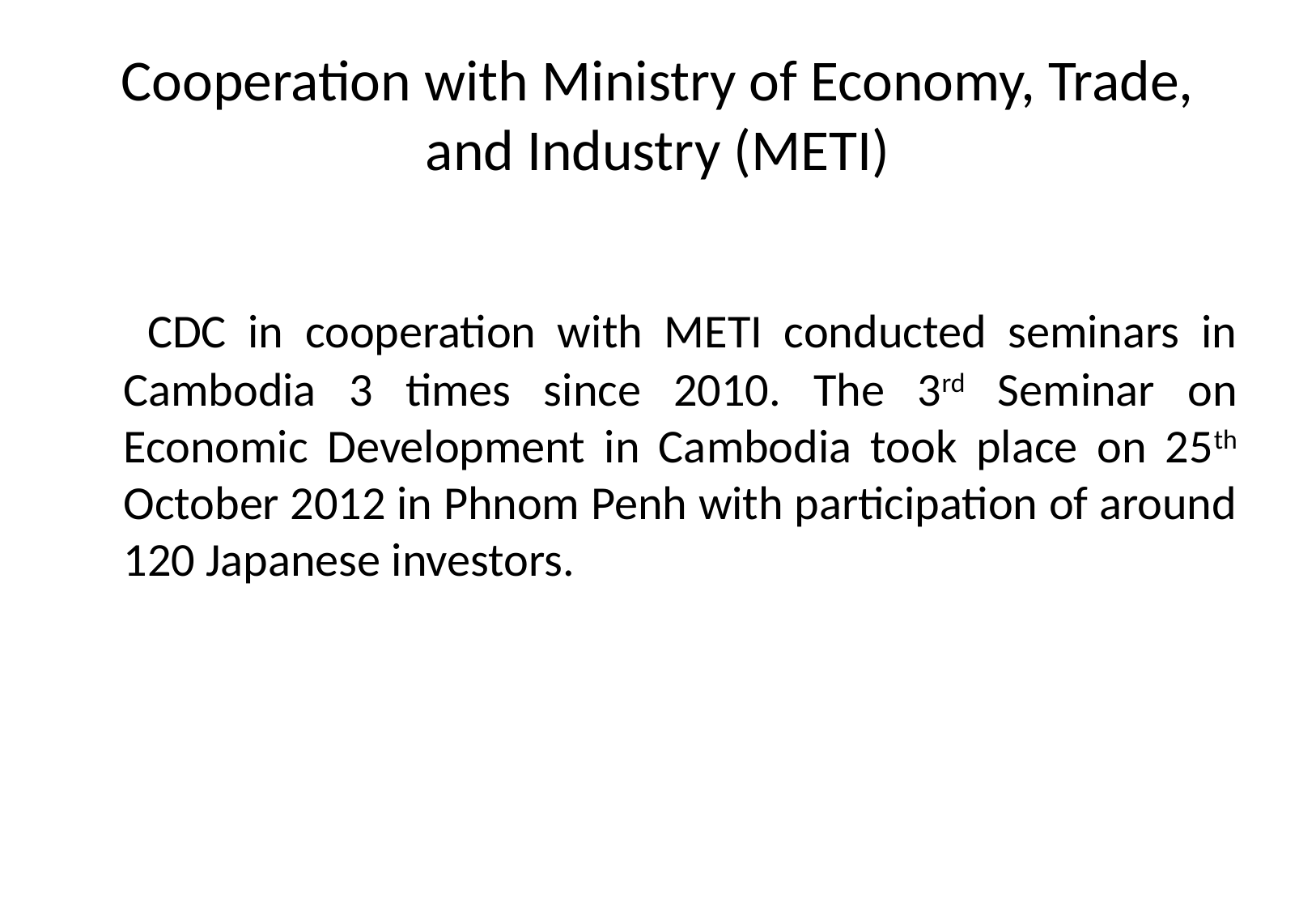

# Cooperation with Ministry of Economy, Trade, and Industry (METI)

   CDC in cooperation with METI conducted seminars in Cambodia 3 times since 2010. The 3rd Seminar on Economic Development in Cambodia took place on 25th October 2012 in Phnom Penh with participation of around 120 Japanese investors.